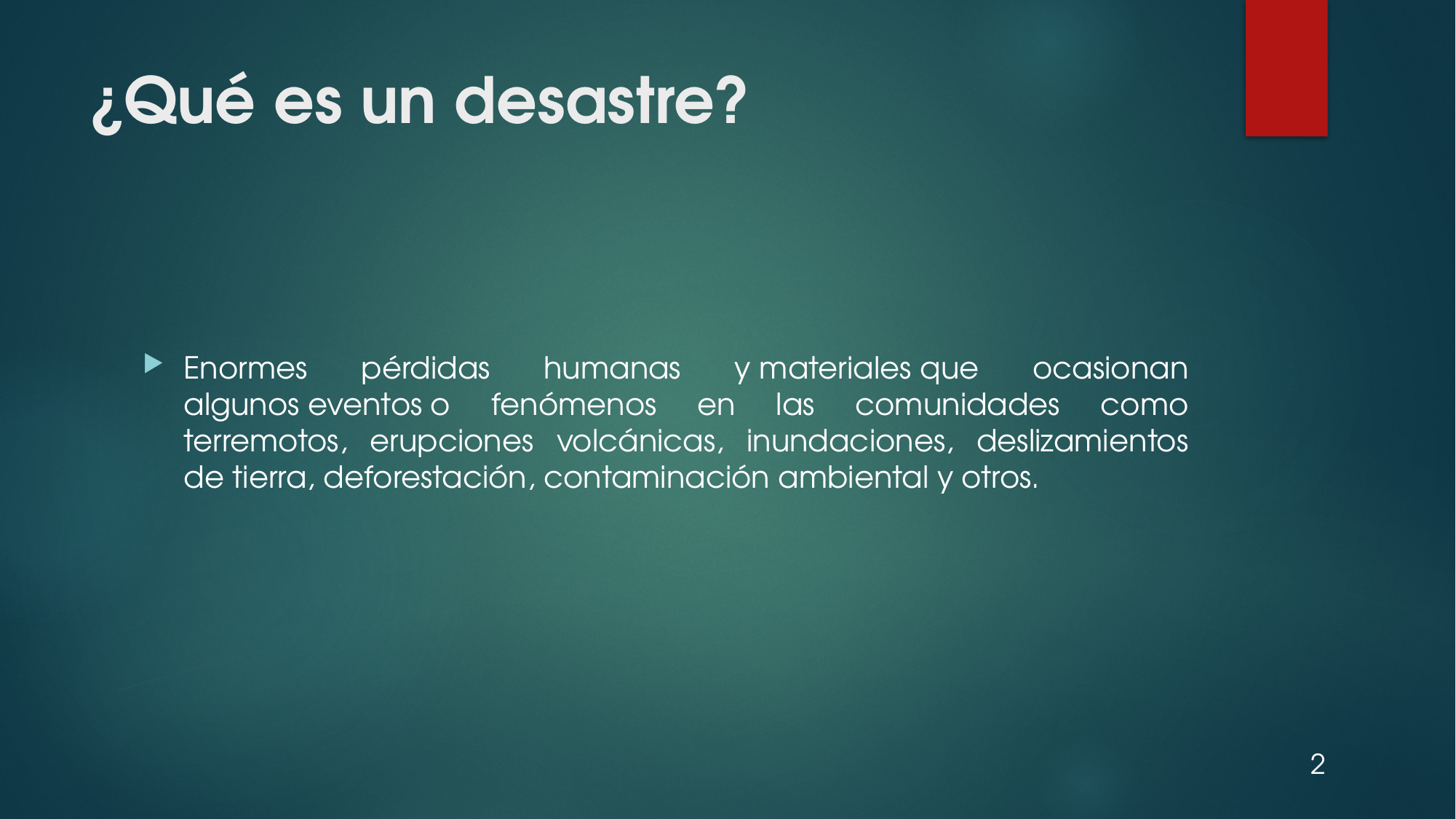

# ¿Qué es un desastre?
Enormes pérdidas humanas y materiales que ocasionan algunos eventos o fenómenos en las comunidades como terremotos, erupciones volcánicas, inundaciones, deslizamientos de tierra, deforestación, contaminación ambiental y otros.
2